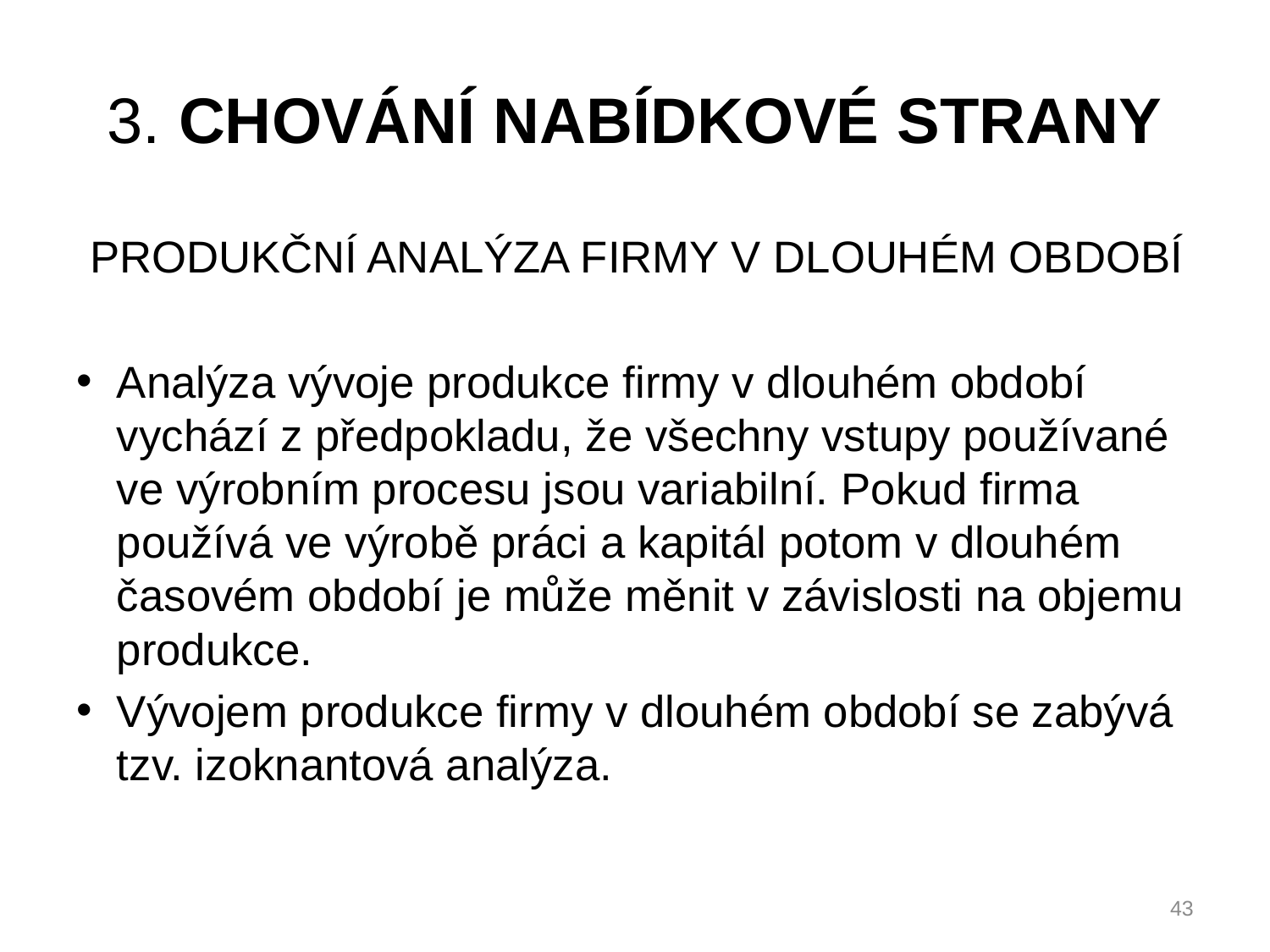

# 3. chování NABÍDKOVÉ strany
PRODUKČNÍ ANALÝZA FIRMY V DLOUHÉM OBDOBÍ

Analýza vývoje produkce firmy v dlouhém období vychází z předpokladu, že všechny vstupy používané ve výrobním procesu jsou variabilní. Pokud firma používá ve výrobě práci a kapitál potom v dlouhém časovém období je může měnit v závislosti na objemu produkce.
Vývojem produkce firmy v dlouhém období se zabývá tzv. izoknantová analýza.
43